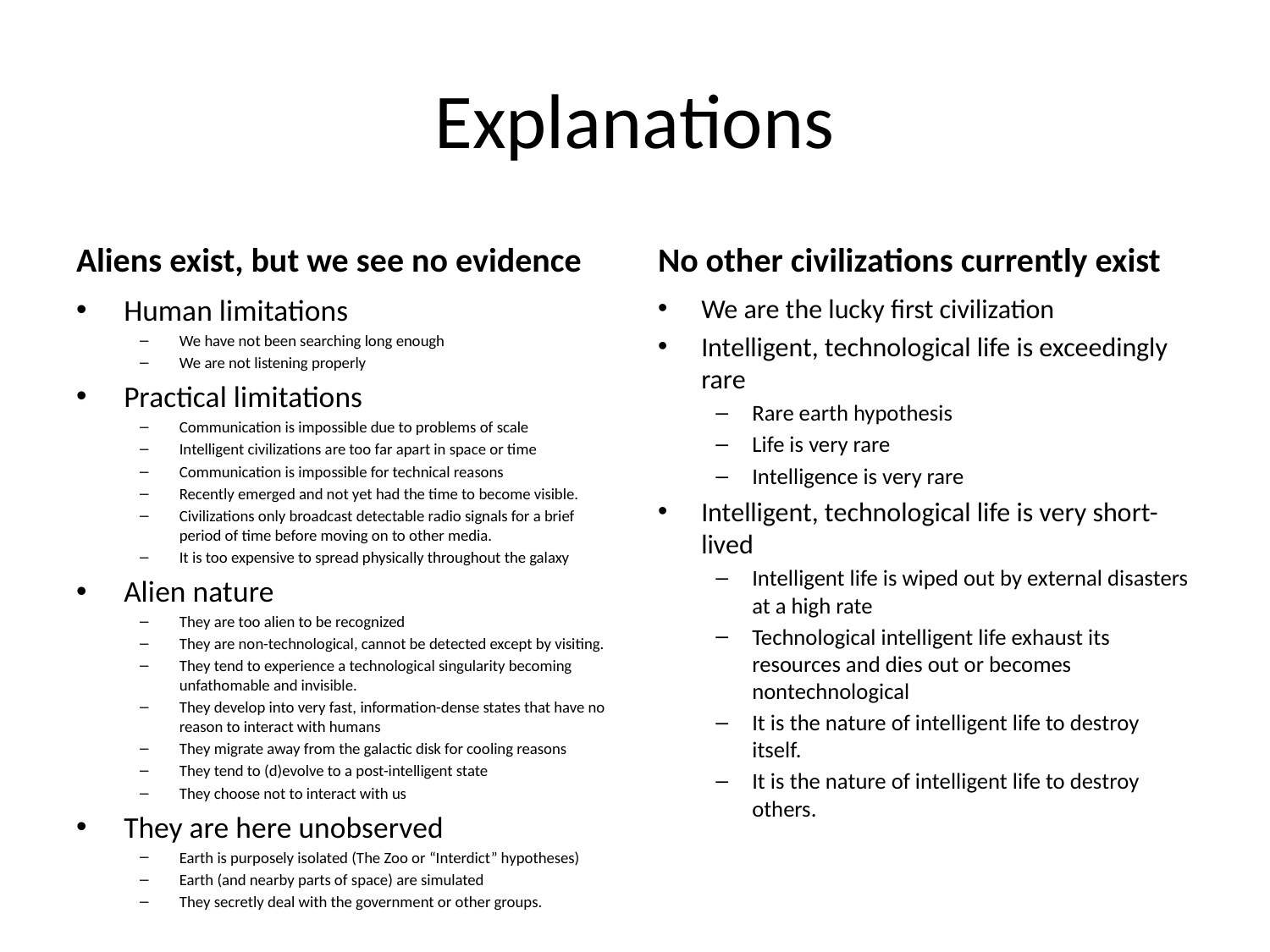

# Explanations
Aliens exist, but we see no evidence
No other civilizations currently exist
Human limitations
We have not been searching long enough
We are not listening properly
Practical limitations
Communication is impossible due to problems of scale
Intelligent civilizations are too far apart in space or time
Communication is impossible for technical reasons
Recently emerged and not yet had the time to become visible.
Civilizations only broadcast detectable radio signals for a brief period of time before moving on to other media.
It is too expensive to spread physically throughout the galaxy
Alien nature
They are too alien to be recognized
They are non-technological, cannot be detected except by visiting.
They tend to experience a technological singularity becoming unfathomable and invisible.
They develop into very fast, information-dense states that have no reason to interact with humans
They migrate away from the galactic disk for cooling reasons
They tend to (d)evolve to a post-intelligent state
They choose not to interact with us
They are here unobserved
Earth is purposely isolated (The Zoo or “Interdict” hypotheses)
Earth (and nearby parts of space) are simulated
They secretly deal with the government or other groups.
We are the lucky first civilization
Intelligent, technological life is exceedingly rare
Rare earth hypothesis
Life is very rare
Intelligence is very rare
Intelligent, technological life is very short-lived
Intelligent life is wiped out by external disasters at a high rate
Technological intelligent life exhaust its resources and dies out or becomes nontechnological
It is the nature of intelligent life to destroy itself.
It is the nature of intelligent life to destroy others.